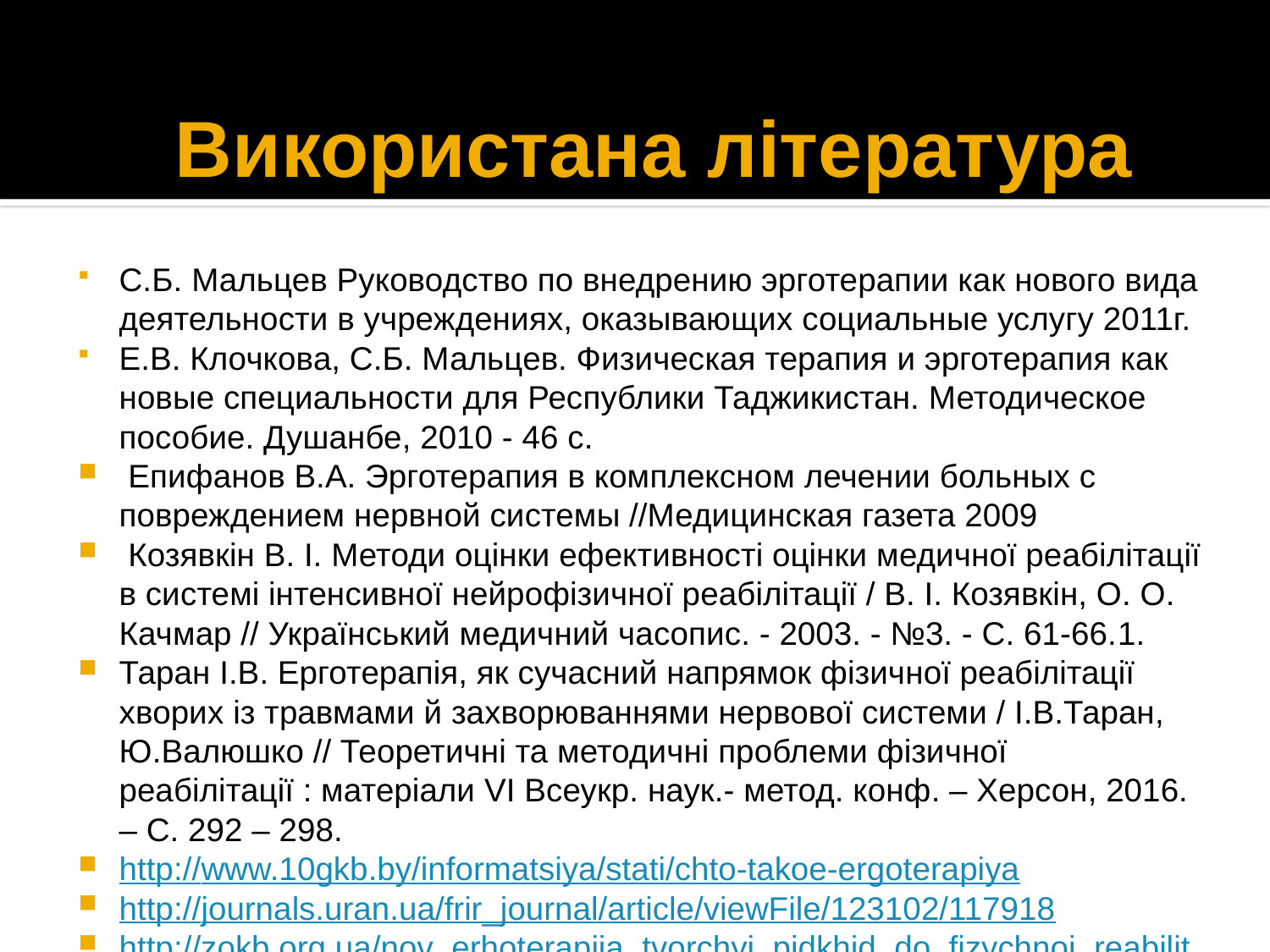

# Використана література
С.Б. Мальцев Руководство по внедрению эрготерапии как нового вида деятельности в учреждениях, оказывающих социальные услугу 2011г.
Е.В. Клочкова, С.Б. Мальцев. Физическая терапия и эрготерапия как новые специальности для Республики Таджикистан. Методическое пособие. Душанбе, 2010 - 46 с.
 Епифанов В.А. Эрготерапия в комплексном лечении больных с повреждением нервной системы //Медицинская газета 2009
 Козявкін В. І. Методи оцінки ефективності оцінки медичної реабілітації в системі інтенсивної нейрофізичної реабілітації / В. І. Козявкін, О. О. Качмар // Український медичний часопис. - 2003. - №3. - С. 61-66.1.
Таран І.В. Ерготерапія, як сучасний напрямок фізичної реабілітації хворих із травмами й захворюваннями нервової системи / І.В.Таран, Ю.Валюшко // Теоретичні та методичні проблеми фізичної реабілітації : матеріали VІ Всеукр. наук.- метод. конф. – Херсон, 2016. – С. 292 – 298.
http://www.10gkb.by/informatsiya/stati/chto-takoe-ergoterapiya
http://journals.uran.ua/frir_journal/article/viewFile/123102/117918
http://zokb.org.ua/nov_erhoterapiia_tvorchyi_pidkhid_do_fizychnoi_reabilitatsii_patsiientiv_u_zokl.html